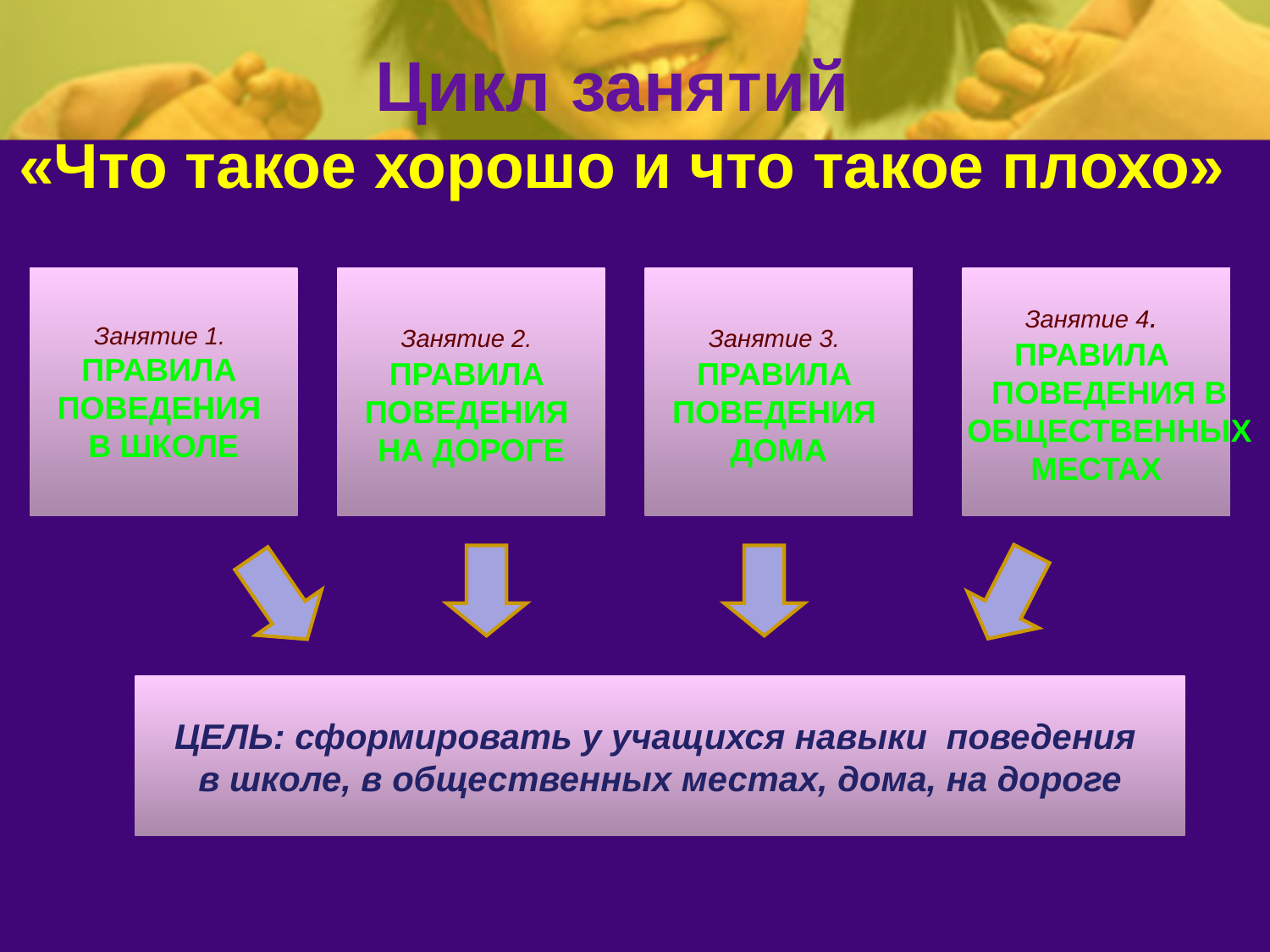

Цикл занятий
«Что такое хорошо и что такое плохо»

Занятие 1.
ПРАВИЛА
ПОВЕДЕНИЯ
В ШКОЛЕ
Занятие 2.
ПРАВИЛА
ПОВЕДЕНИЯ
НА ДОРОГЕ
Занятие 3.
ПРАВИЛА
ПОВЕДЕНИЯ
ДОМА
Занятие 4.
ПРАВИЛА
    ПОВЕДЕНИЯ В
    ОБЩЕСТВЕННЫХ
МЕСТАХ

ЦЕЛЬ: сформировать у учащихся навыки  поведения
в школе, в общественных местах, дома, на дороге